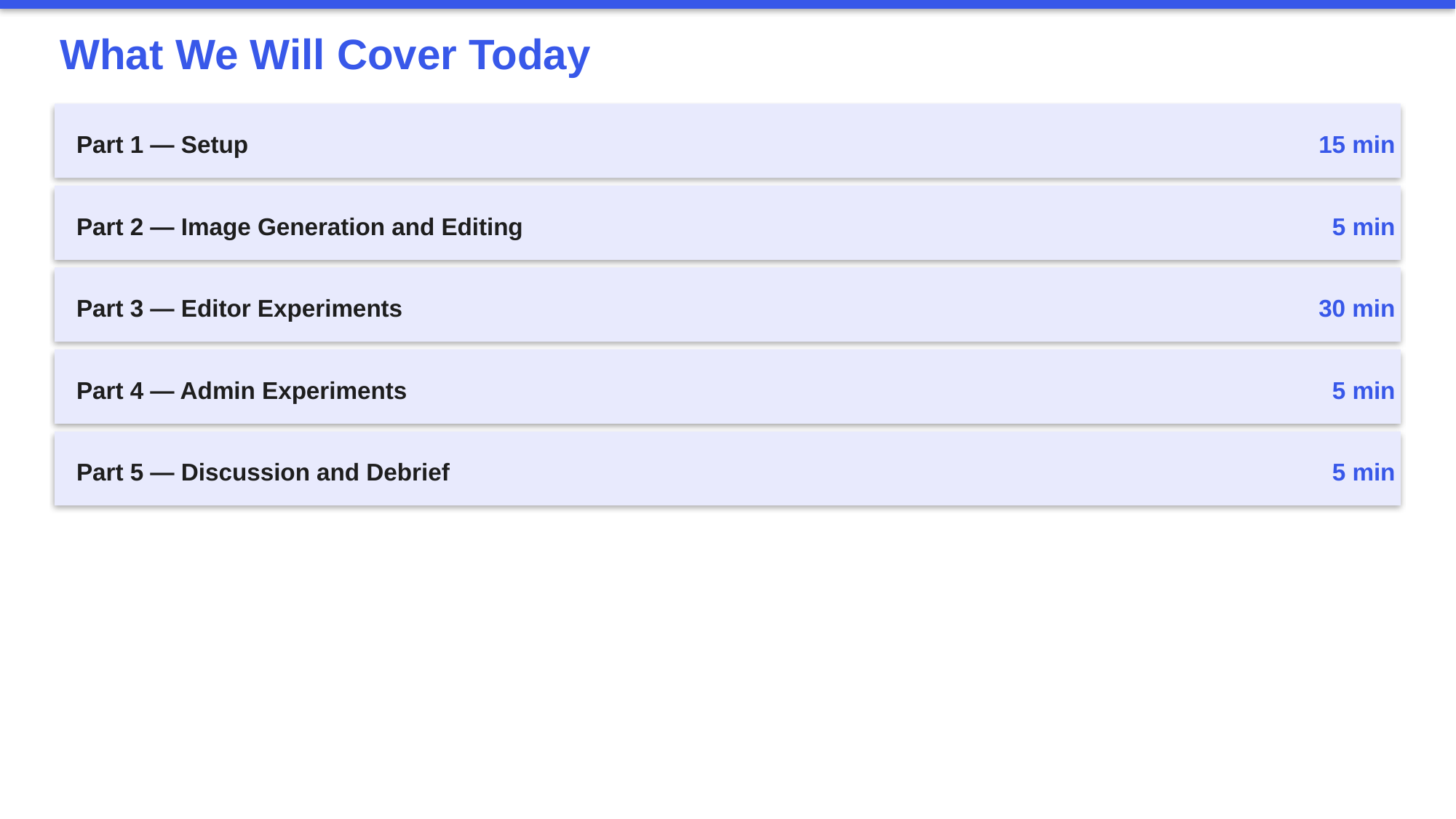

What We Will Cover Today

Part 1 — Setup
15 min

Part 2 — Image Generation and Editing
 5 min

Part 3 — Editor Experiments
30 min

Part 4 — Admin Experiments
 5 min

Part 5 — Discussion and Debrief
 5 min